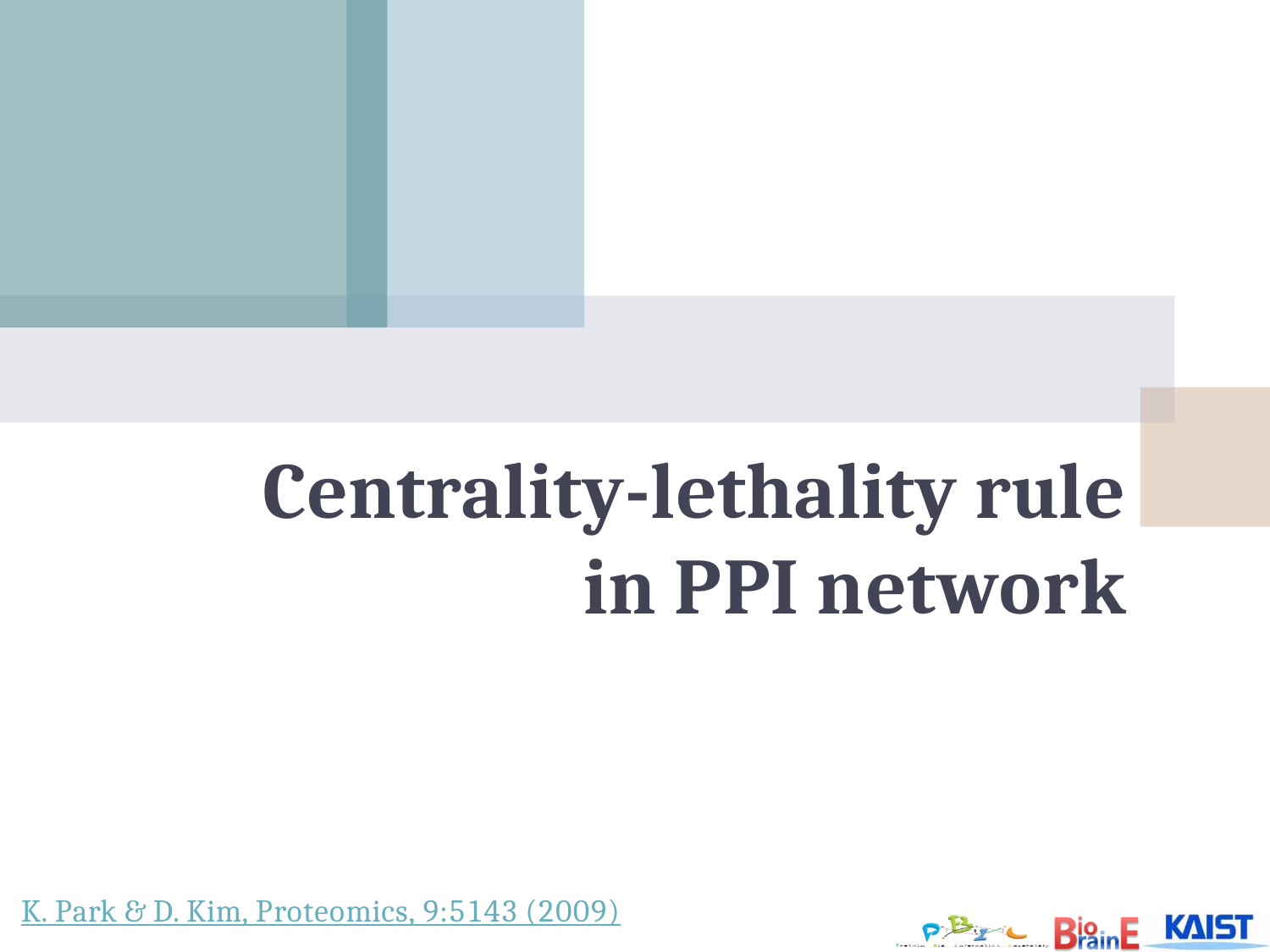

# Centrality-lethality rule in PPI network

K. Park & D. Kim, Proteomics, 9:5143 (2009)